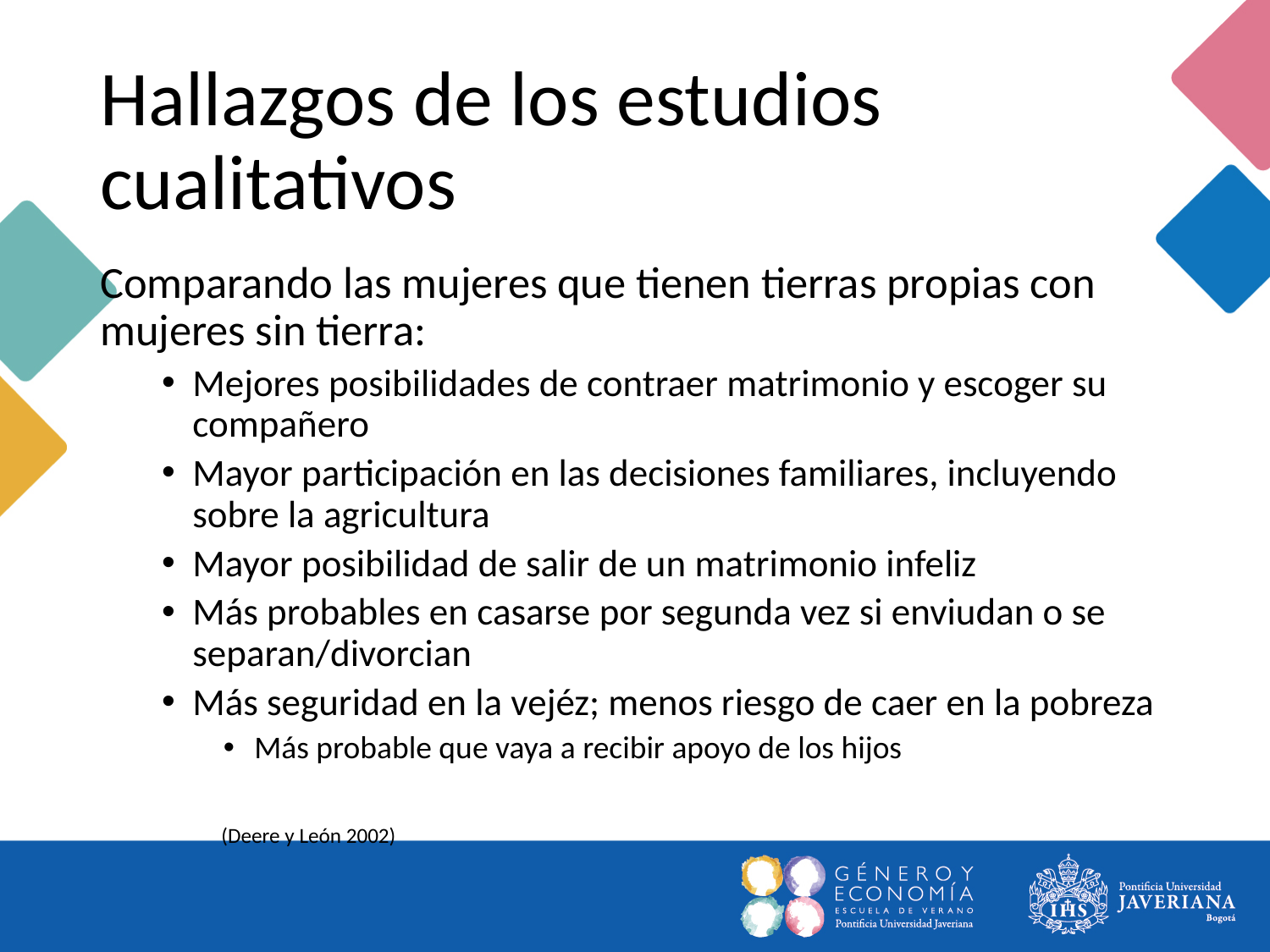

# Hallazgos de los estudios cualitativos
Comparando las mujeres que tienen tierras propias con mujeres sin tierra:
Mejores posibilidades de contraer matrimonio y escoger su compañero
Mayor participación en las decisiones familiares, incluyendo sobre la agricultura
Mayor posibilidad de salir de un matrimonio infeliz
Más probables en casarse por segunda vez si enviudan o se separan/divorcian
Más seguridad en la vejéz; menos riesgo de caer en la pobreza
Más probable que vaya a recibir apoyo de los hijos

						    (Deere y León 2002)